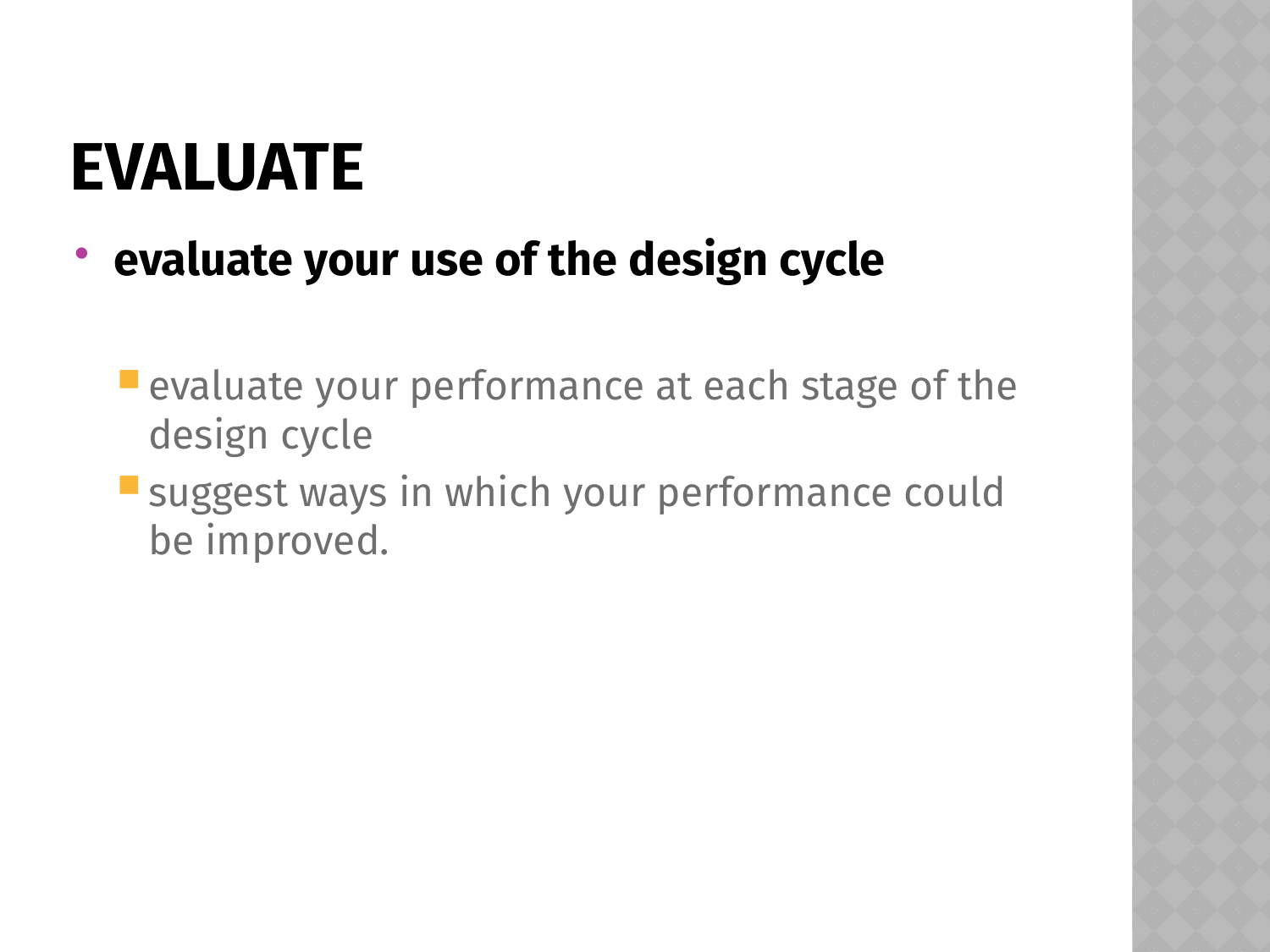

# Evaluate
evaluate your use of the design cycle

evaluate your performance at each stage of the design cycle
suggest ways in which your performance could be improved.